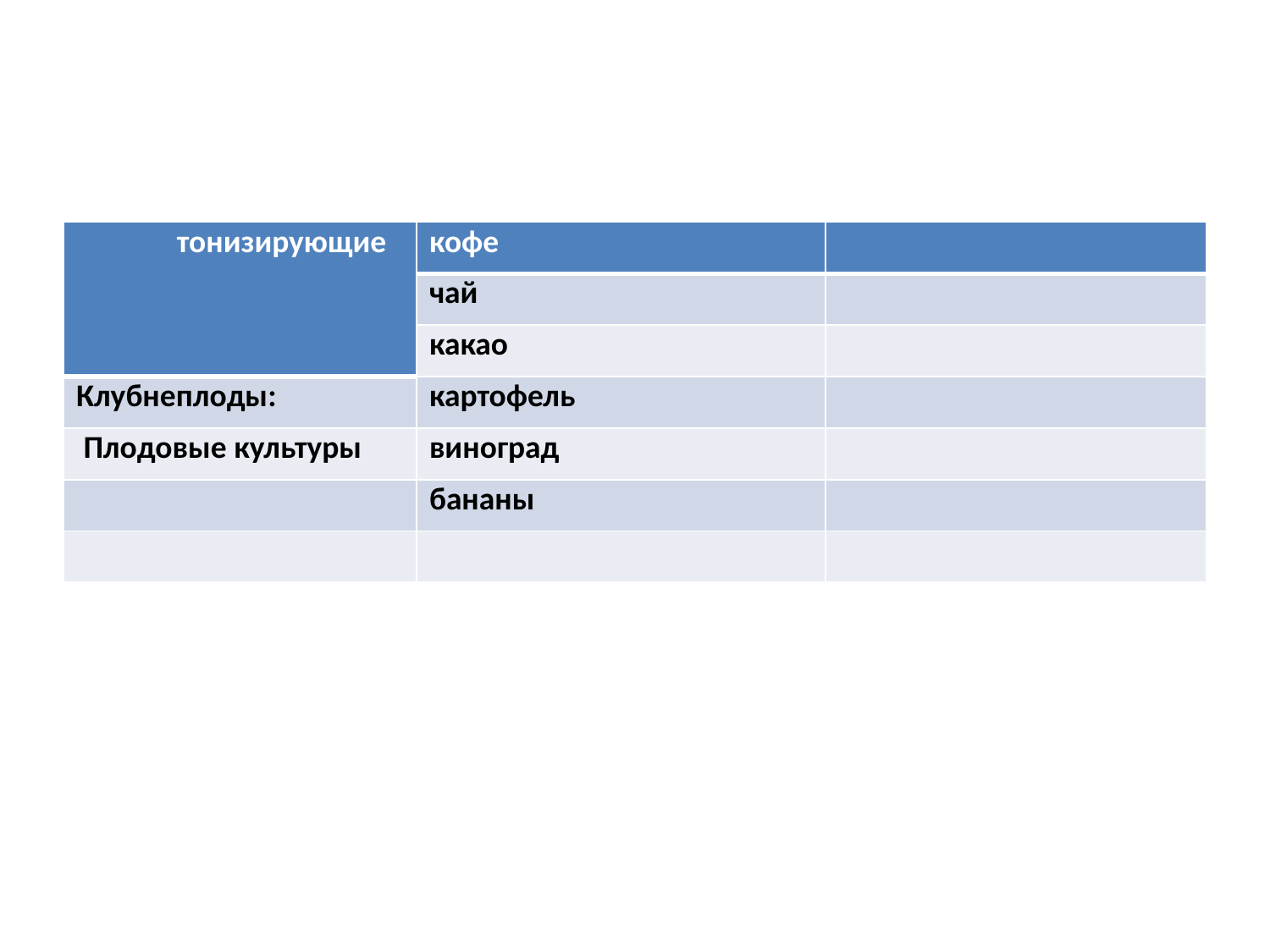

| тонизирующие | кофе |  |
| --- | --- | --- |
|  | чай |  |
|  | какао |  |
| Клубнеплоды: | картофель |  |
| Плодовые культуры | виноград |  |
|  | бананы |  |
|  |  |  |